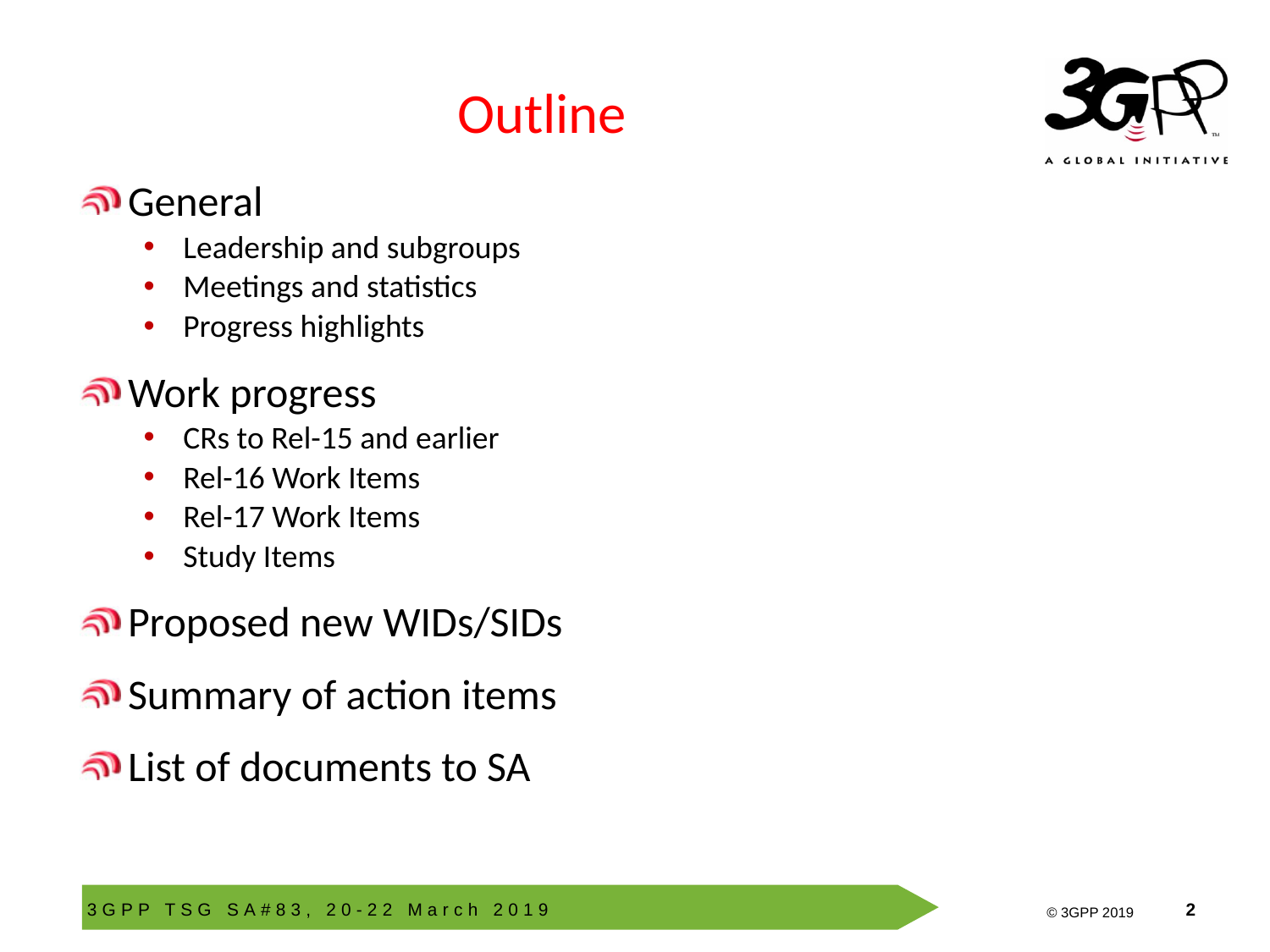

# Outline
General
Leadership and subgroups
Meetings and statistics
Progress highlights
Work progress
CRs to Rel-15 and earlier
Rel-16 Work Items
Rel-17 Work Items
Study Items
Proposed new WIDs/SIDs
Summary of action items
List of documents to SA